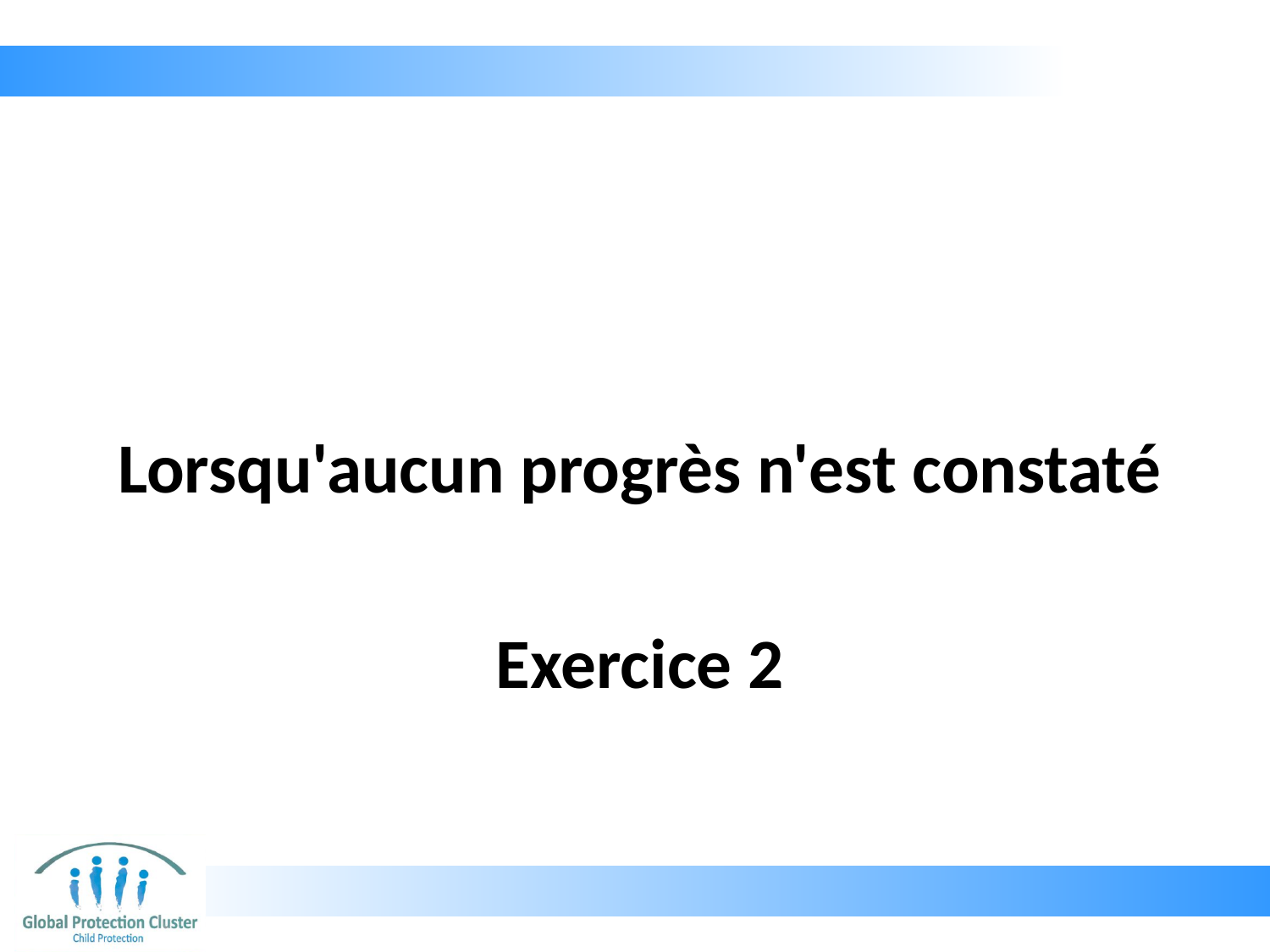

Lorsqu'aucun progrès n'est constaté

# Exercice 2